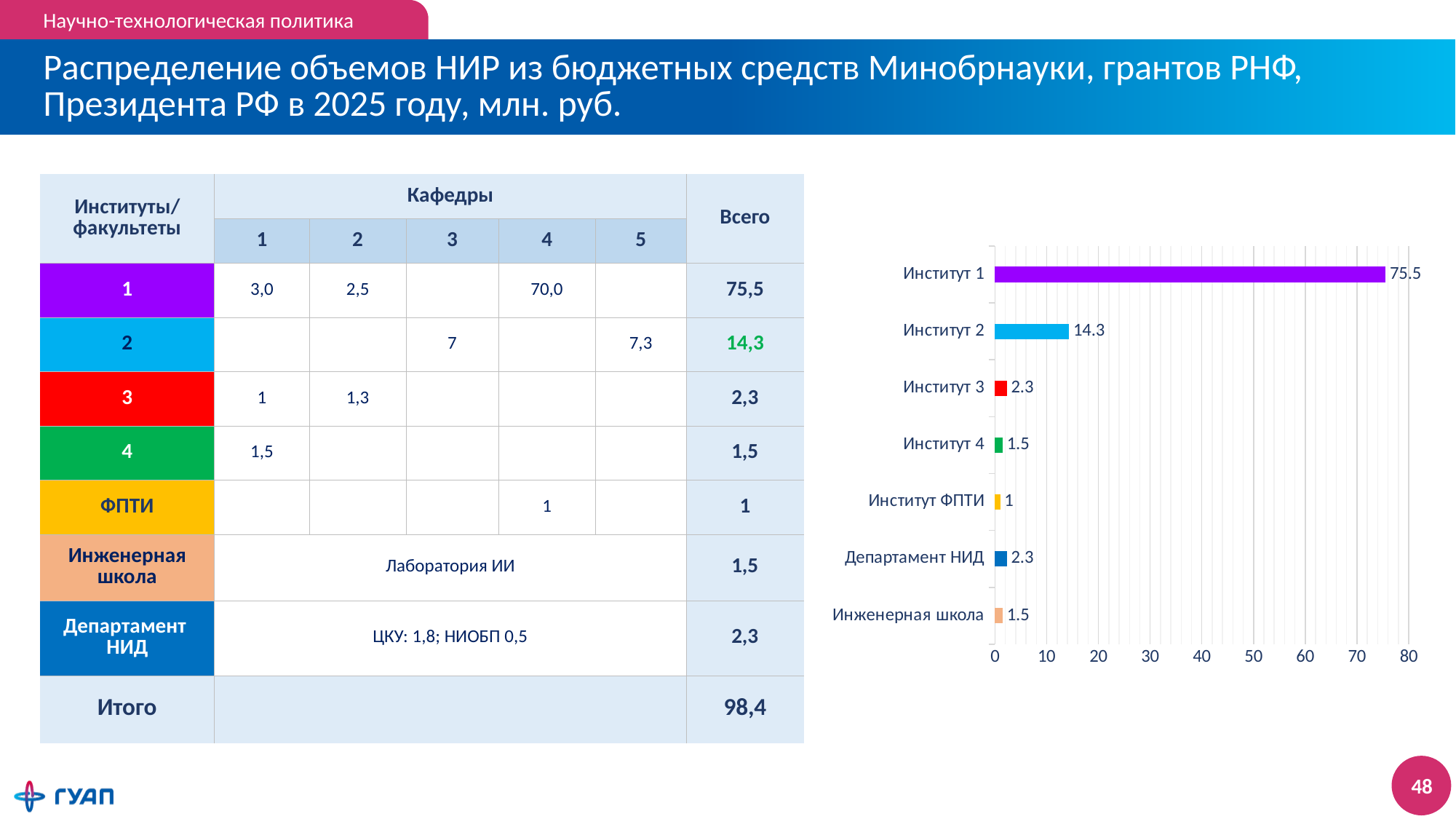

Научно-технологическая политика

# Распределение объемов НИР из бюджетных средств Минобрнауки, грантов РНФ, Президента РФ в 2025 году, млн. руб.
| Институты/ факультеты | Кафедры |  |  |  |  | Всего |
| --- | --- | --- | --- | --- | --- | --- |
|  | 1 | 2 | 3 | 4 | 5 |  |
| 1 | 3,0 | 2,5 |  | 70,0 |  | 75,5 |
| 2 |  |  | 7 |  | 7,3 | 14,3 |
| 3 | 1 | 1,3 |  |  |  | 2,3 |
| 4 | 1,5 |  |  |  |  | 1,5 |
| ФПТИ |  |  |  | 1 |  | 1 |
| Инженерная школа | Лаборатория ИИ |  |  |  |  | 1,5 |
| Департамент НИД | ЦКУ: 1,8; НИОБП 0,5 |  |  |  |  | 2,3 |
| Итого |  |  |  |  |  | 98,4 |

### Chart

| Category |  |
|---|---|
| Инженерная школа | 1.5 |
| Департамент НИД | 2.3 |
| Институт ФПТИ | 1.0 |
| Институт 4 | 1.5 |
| Институт 3 | 2.3 |
| Институт 2 | 14.3 |
| Институт 1 | 75.5 |